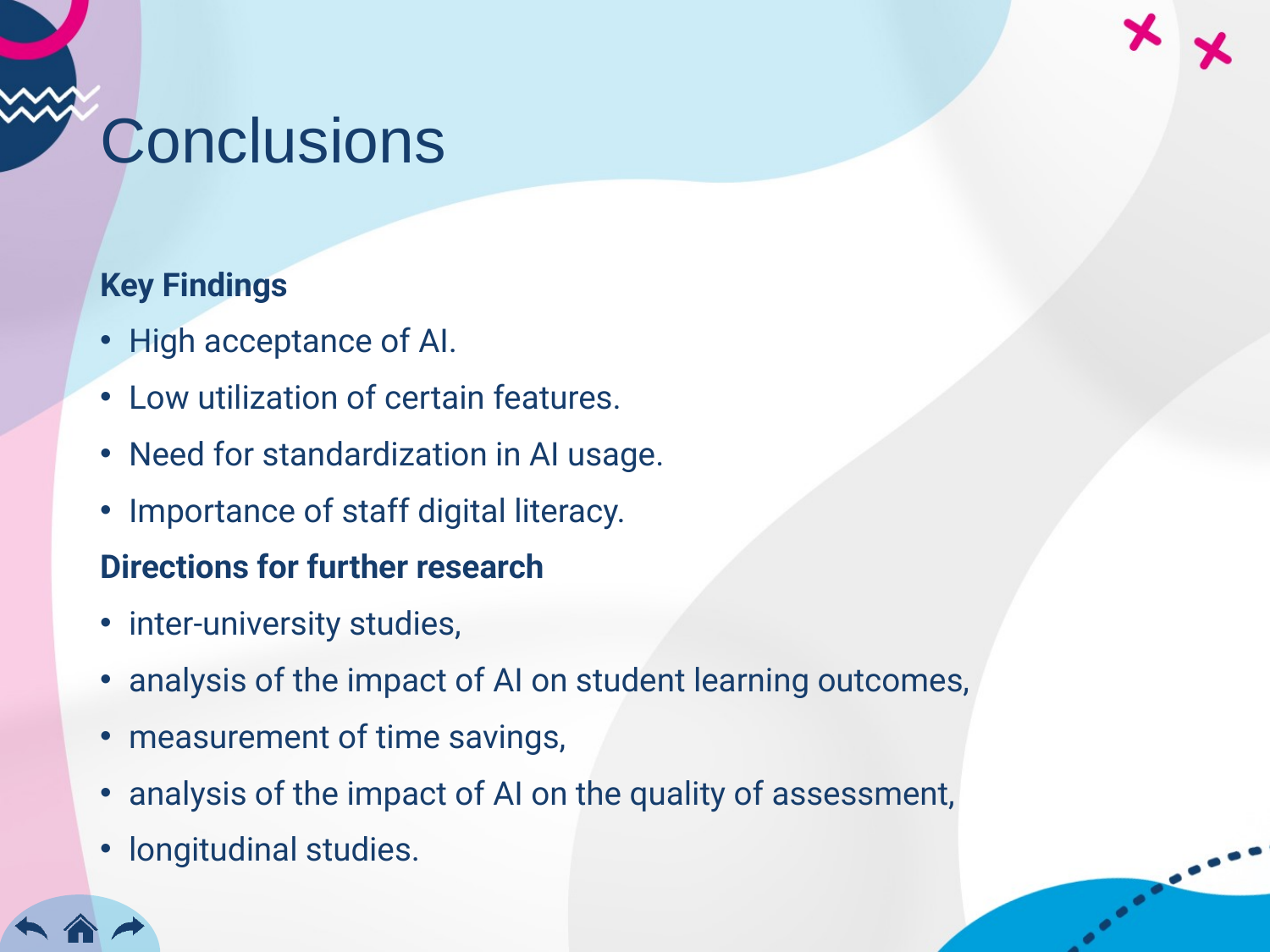

# Conclusions
Key Findings
High acceptance of AI.
Low utilization of certain features.
Need for standardization in AI usage.
Importance of staff digital literacy.
Directions for further research
inter-university studies,
analysis of the impact of AI on student learning outcomes,
measurement of time savings,
analysis of the impact of AI on the quality of assessment,
longitudinal studies.